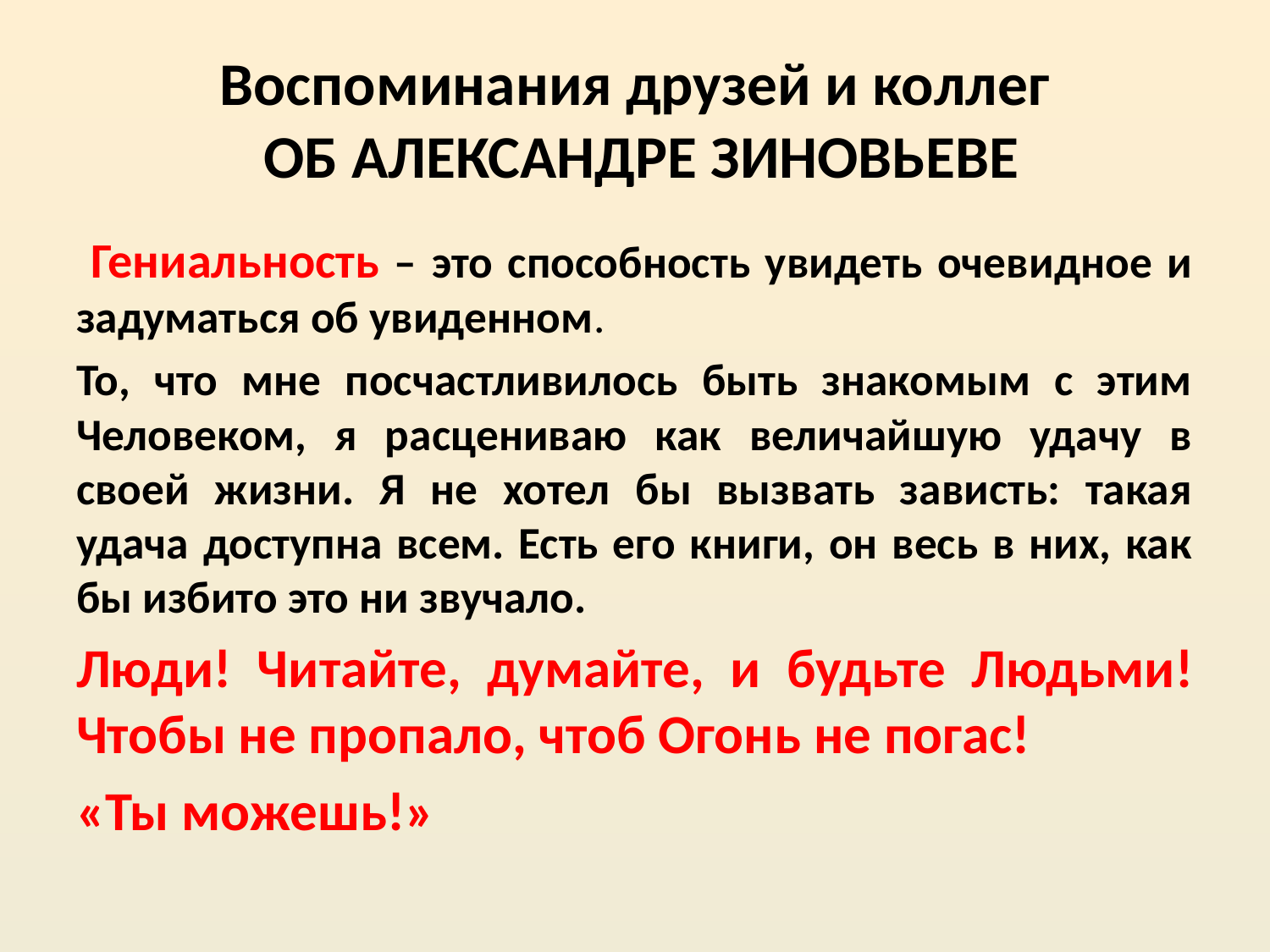

# Воспоминания друзей и коллег ОБ АЛЕКСАНДРЕ ЗИНОВЬЕВЕ
 Гениальность – это способность увидеть очевидное и задуматься об увиденном.
То, что мне посчастливилось быть знакомым с этим Человеком, я расцениваю как величайшую удачу в своей жизни. Я не хотел бы вызвать зависть: такая удача доступна всем. Есть его книги, он весь в них, как бы избито это ни звучало.
Люди! Читайте, думайте, и будьте Людьми! Чтобы не пропало, чтоб Огонь не погас!
«Ты можешь!»